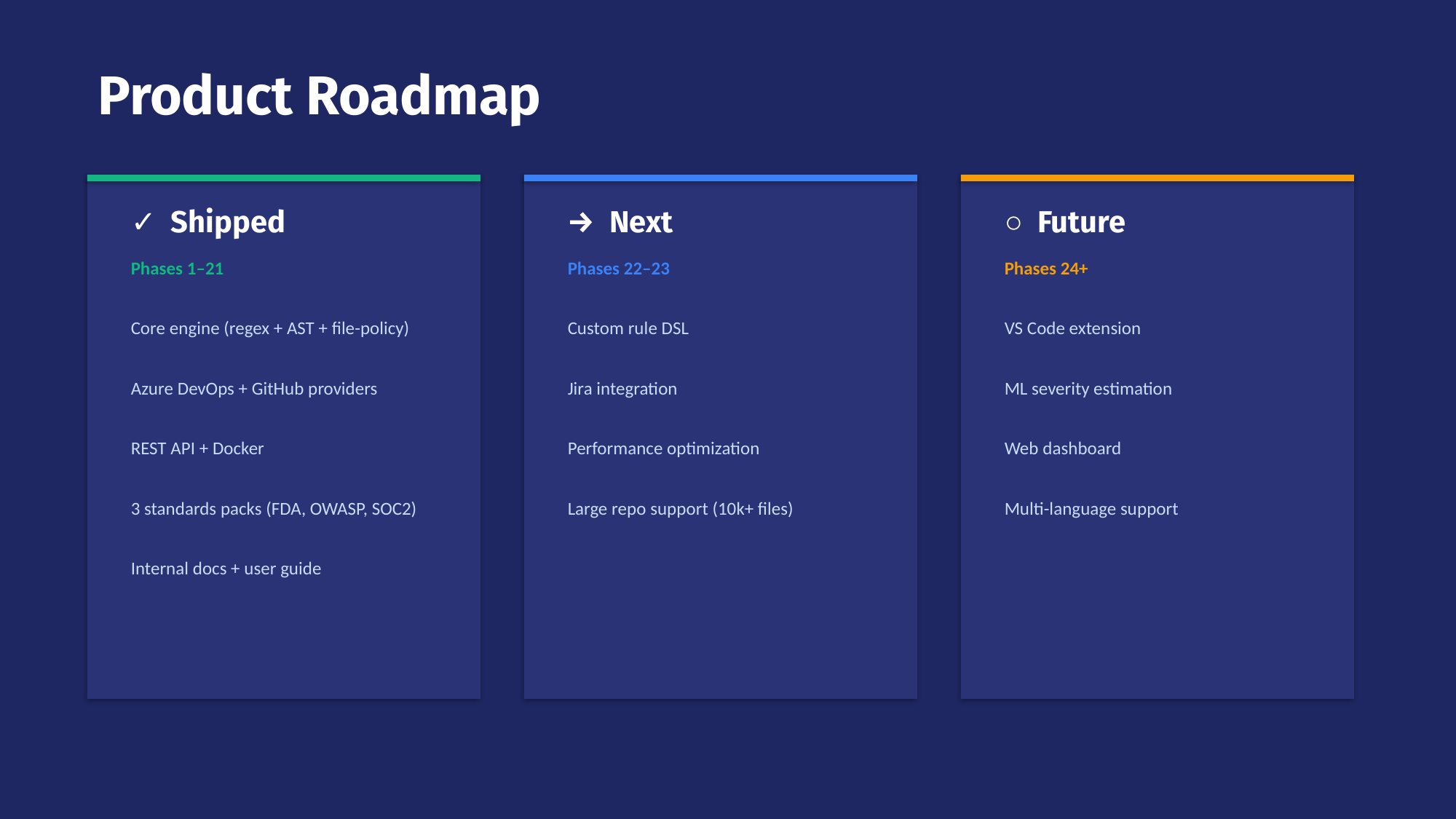

Product Roadmap

✓  Shipped
→  Next
○  Future
Phases 1–21
Phases 22–23
Phases 24+
Core engine (regex + AST + file-policy)
Custom rule DSL
VS Code extension
Azure DevOps + GitHub providers
Jira integration
ML severity estimation
REST API + Docker
Performance optimization
Web dashboard
3 standards packs (FDA, OWASP, SOC2)
Large repo support (10k+ files)
Multi-language support
Internal docs + user guide